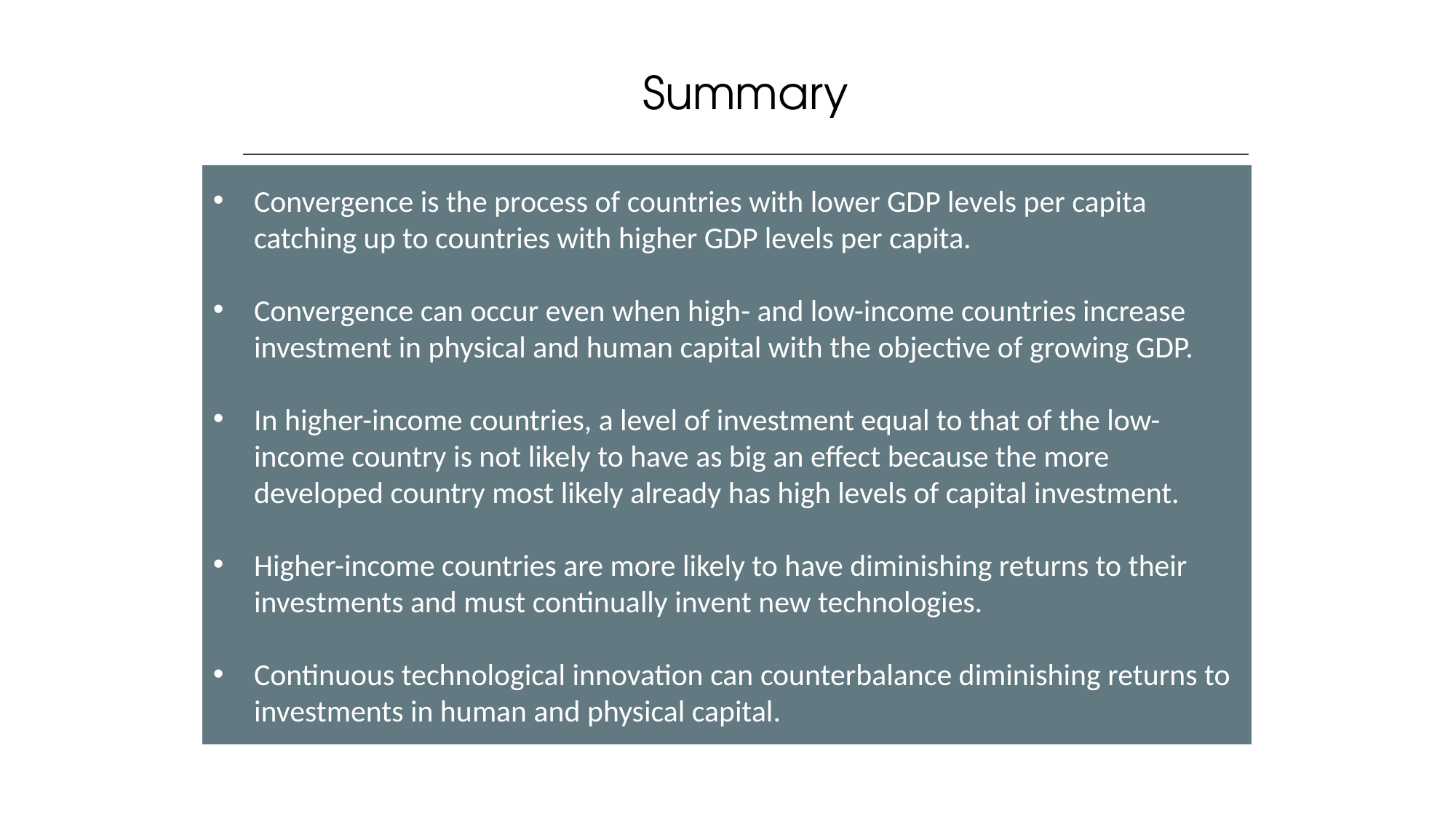

Summary
Convergence is the process of countries with lower GDP levels per capita catching up to countries with higher GDP levels per capita.

Convergence can occur even when high- and low-income countries increase investment in physical and human capital with the objective of growing GDP.

In higher-income countries, a level of investment equal to that of the low-income country is not likely to have as big an effect because the more developed country most likely already has high levels of capital investment.

Higher-income countries are more likely to have diminishing returns to their investments and must continually invent new technologies.

Continuous technological innovation can counterbalance diminishing returns to investments in human and physical capital.